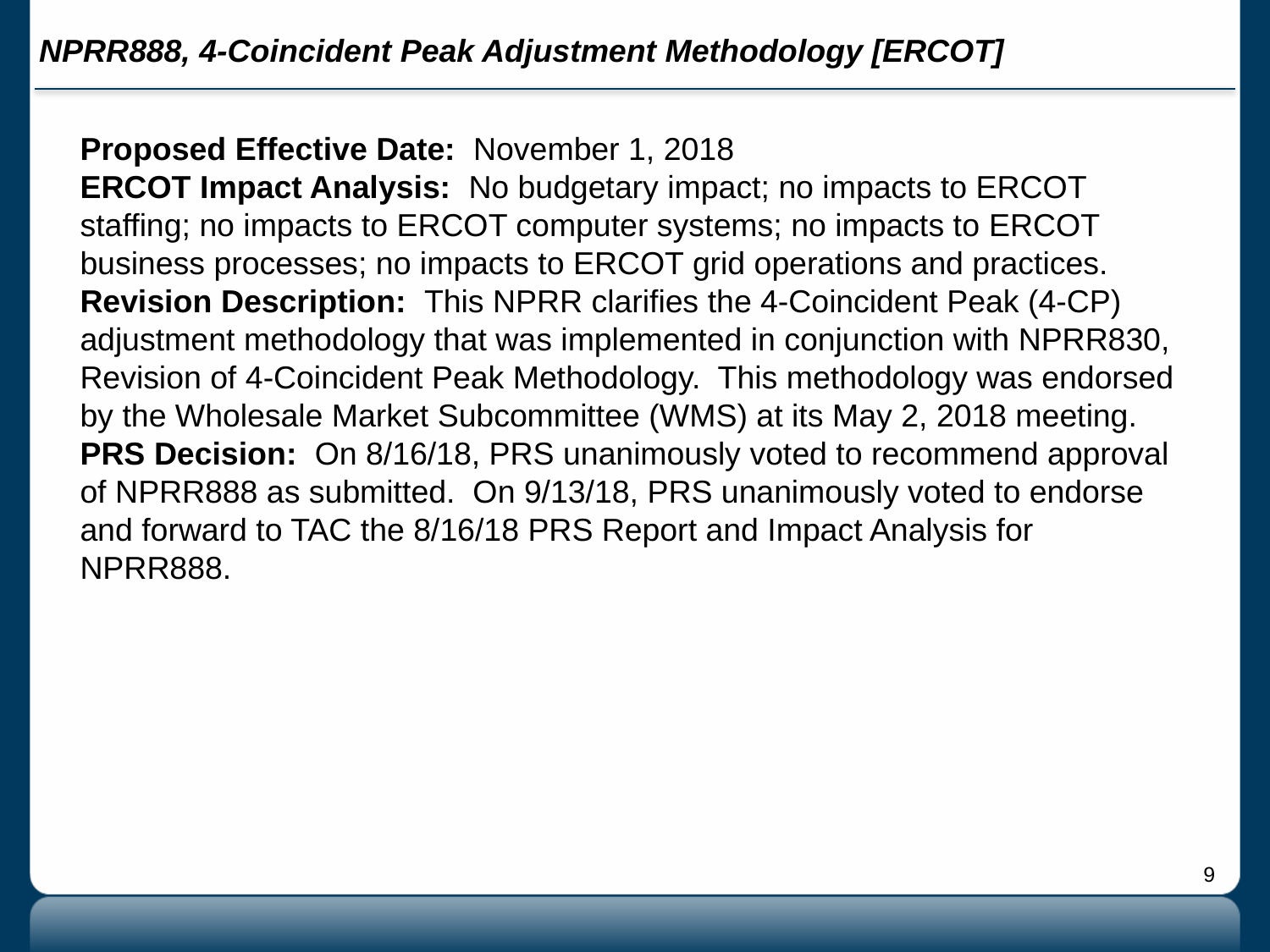

# NPRR888, 4-Coincident Peak Adjustment Methodology [ERCOT]
Proposed Effective Date:  November 1, 2018
ERCOT Impact Analysis:  No budgetary impact; no impacts to ERCOT staffing; no impacts to ERCOT computer systems; no impacts to ERCOT business processes; no impacts to ERCOT grid operations and practices.
Revision Description:  This NPRR clarifies the 4-Coincident Peak (4-CP) adjustment methodology that was implemented in conjunction with NPRR830, Revision of 4-Coincident Peak Methodology.  This methodology was endorsed by the Wholesale Market Subcommittee (WMS) at its May 2, 2018 meeting.
PRS Decision:  On 8/16/18, PRS unanimously voted to recommend approval of NPRR888 as submitted.  On 9/13/18, PRS unanimously voted to endorse and forward to TAC the 8/16/18 PRS Report and Impact Analysis for NPRR888.